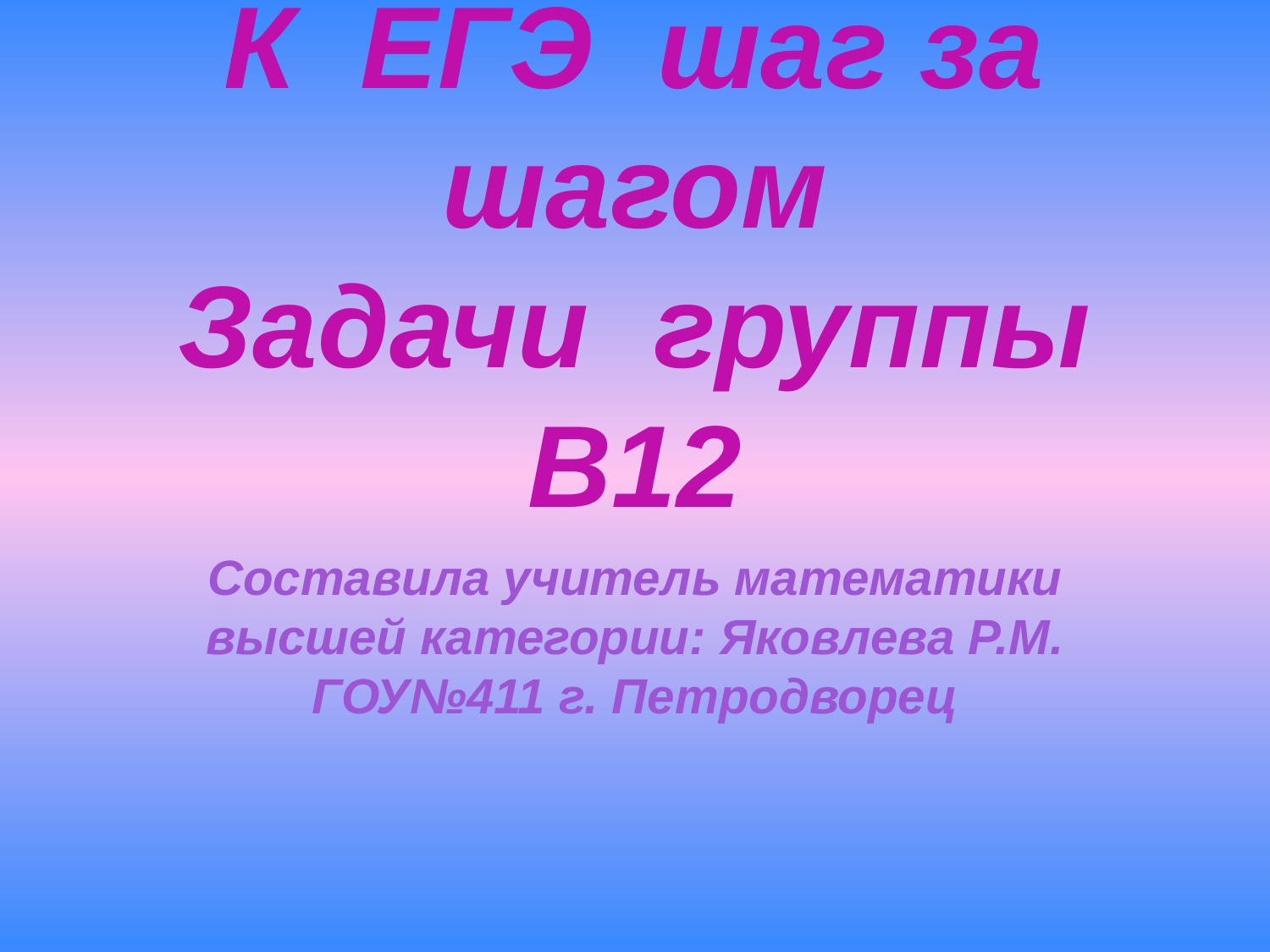

# К  ЕГЭ  шаг за шагом Задачи  группы В12
Составила учитель математики высшей категории: Яковлева Р.М. ГОУ№411 г. Петродворец